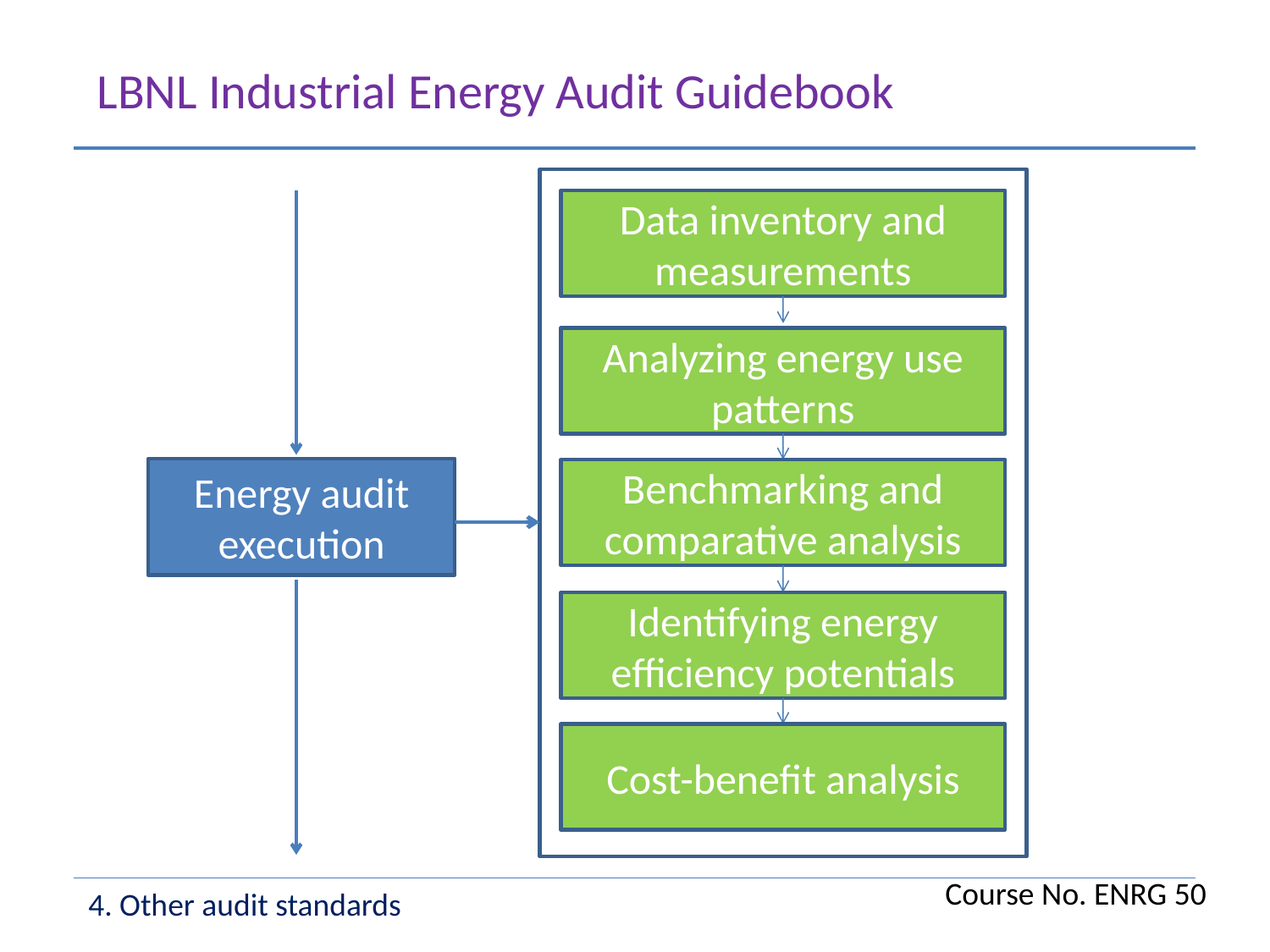

LBNL Industrial Energy Audit Guidebook

Data inventory and measurements
Analyzing energy use patterns
Energy audit execution
Benchmarking and comparative analysis
Identifying energy efficiency potentials
Cost-benefit analysis
Course No. ENRG 50
4. Other audit standards